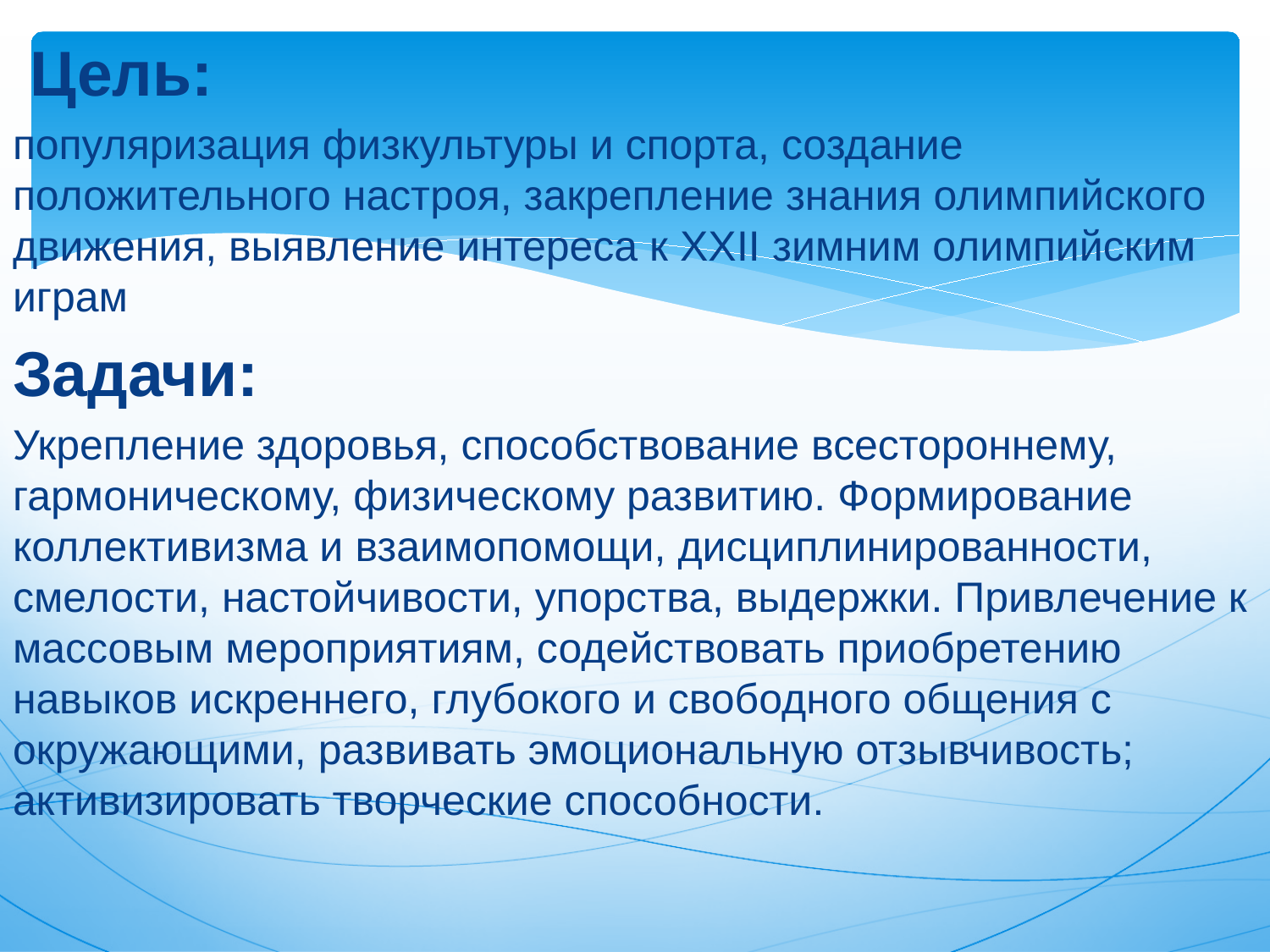

Цель:
популяризация физкультуры и спорта, создание положительного настроя, закрепление знания олимпийского движения, выявление интереса к ХХII зимним олимпийским играм
Задачи:
Укрепление здоровья, способствование всестороннему, гармоническому, физическому развитию. Формирование коллективизма и взаимопомощи, дисциплинированности, смелости, настойчивости, упорства, выдержки. Привлечение к массовым мероприятиям, содействовать приобретению навыков искреннего, глубокого и свободного общения с окружающими, развивать эмоциональную отзывчивость; активизировать творческие способности.